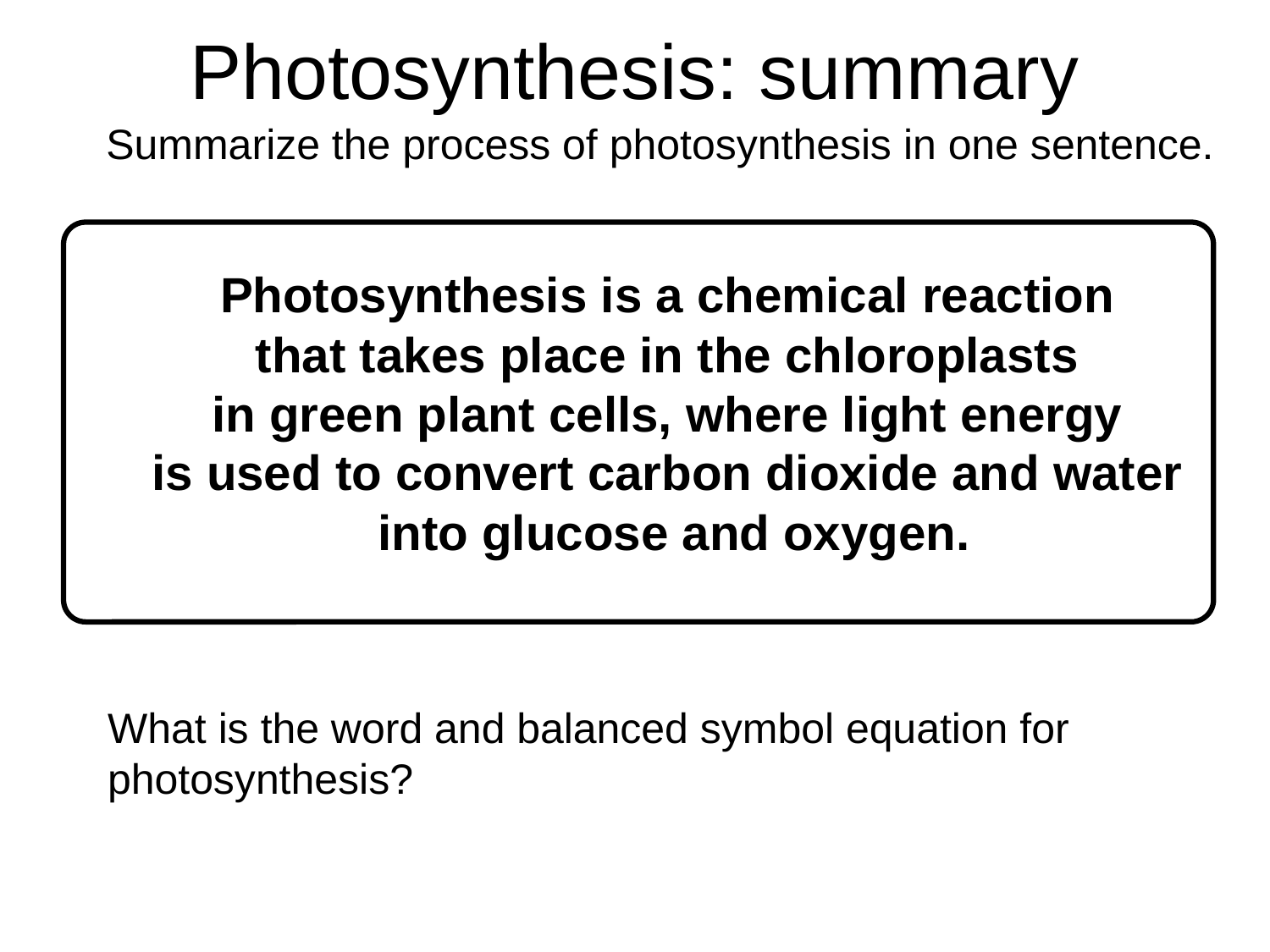

# Photosynthesis: summary
Summarize the process of photosynthesis in one sentence.

Photosynthesis is a chemical reaction
that takes place in the chloroplasts
in green plant cells, where light energy
is used to convert carbon dioxide and water
into glucose and oxygen.

What is the word and balanced symbol equation for photosynthesis?